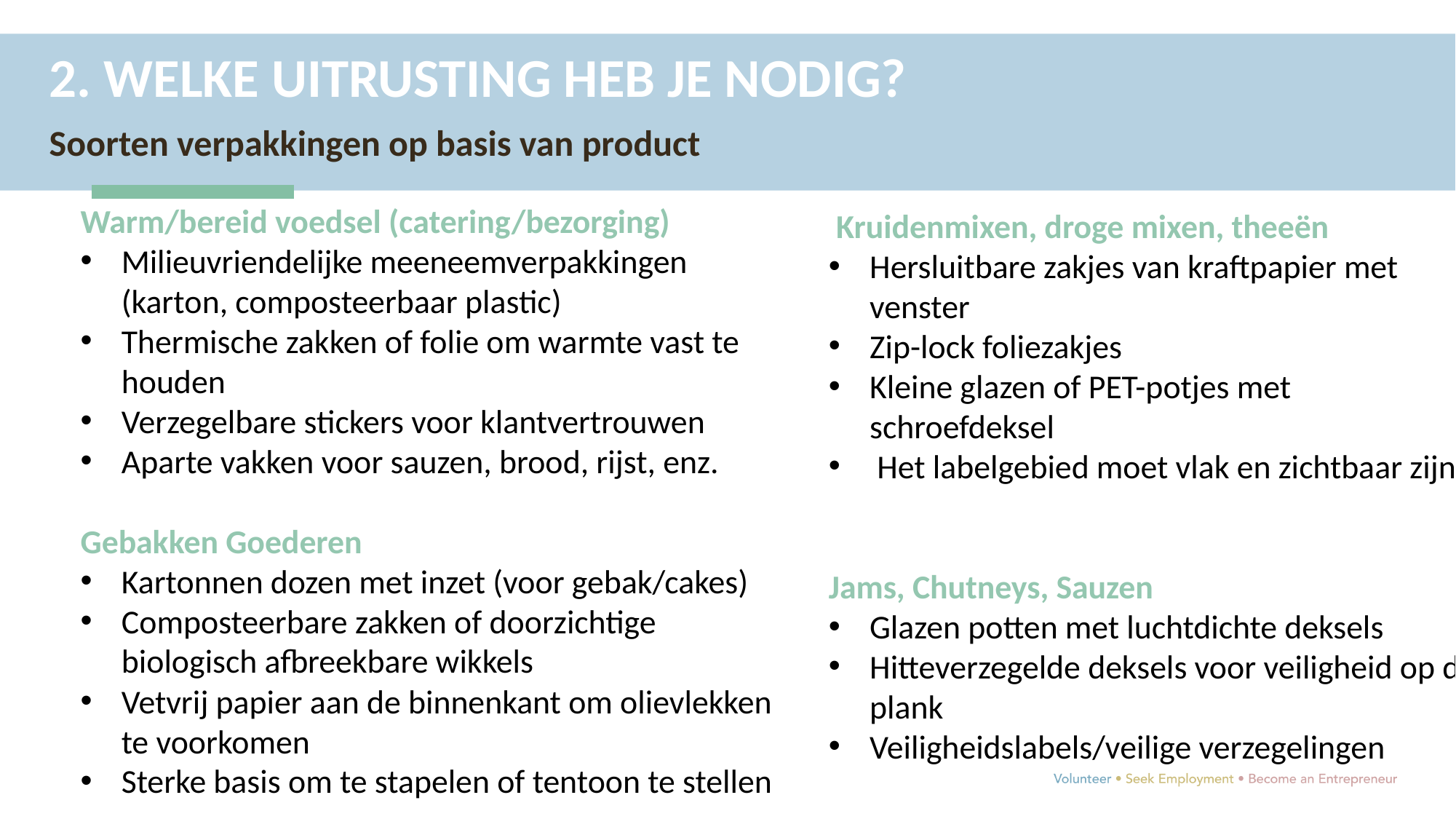

2. WELKE UITRUSTING HEB JE NODIG?
Soorten verpakkingen op basis van product
Warm/bereid voedsel (catering/bezorging)
Milieuvriendelijke meeneemverpakkingen (karton, composteerbaar plastic)
Thermische zakken of folie om warmte vast te houden
Verzegelbare stickers voor klantvertrouwen
Aparte vakken voor sauzen, brood, rijst, enz.

Gebakken Goederen
Kartonnen dozen met inzet (voor gebak/cakes)
Composteerbare zakken of doorzichtige biologisch afbreekbare wikkels
Vetvrij papier aan de binnenkant om olievlekken te voorkomen
Sterke basis om te stapelen of tentoon te stellen

 Kruidenmixen, droge mixen, theeën
Hersluitbare zakjes van kraftpapier met venster
Zip-lock foliezakjes
Kleine glazen of PET-potjes met schroefdeksel
 Het labelgebied moet vlak en zichtbaar zijn

Jams, Chutneys, Sauzen
Glazen potten met luchtdichte deksels
Hitteverzegelde deksels voor veiligheid op de plank
Veiligheidslabels/veilige verzegelingen